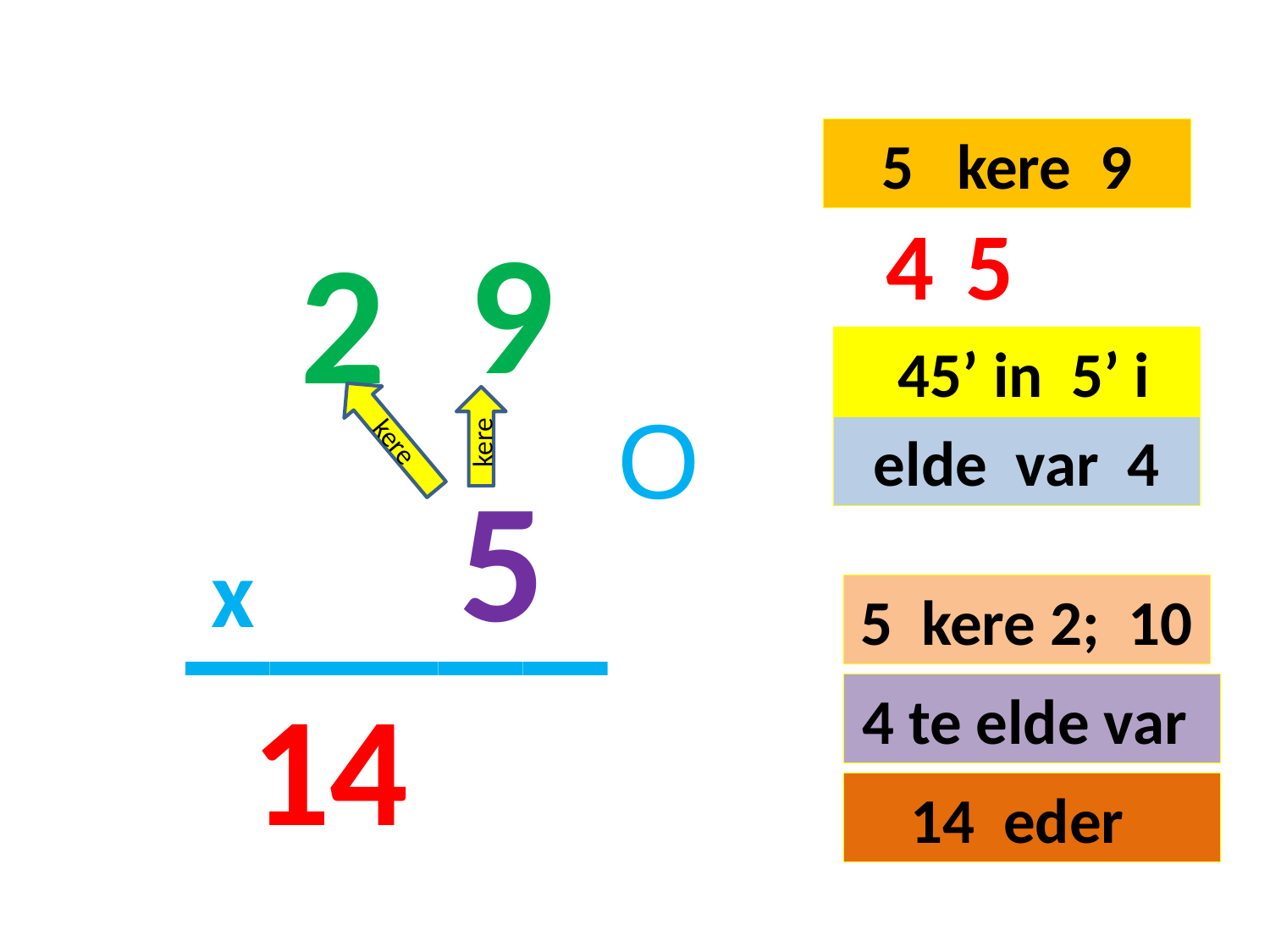

5   kere  9
9
4
5
2
#

 45’ in  5’ i
kere
kere
O
elde  var  4

5
_____

x
5  kere 2;  10
14
4 te elde var
14  eder